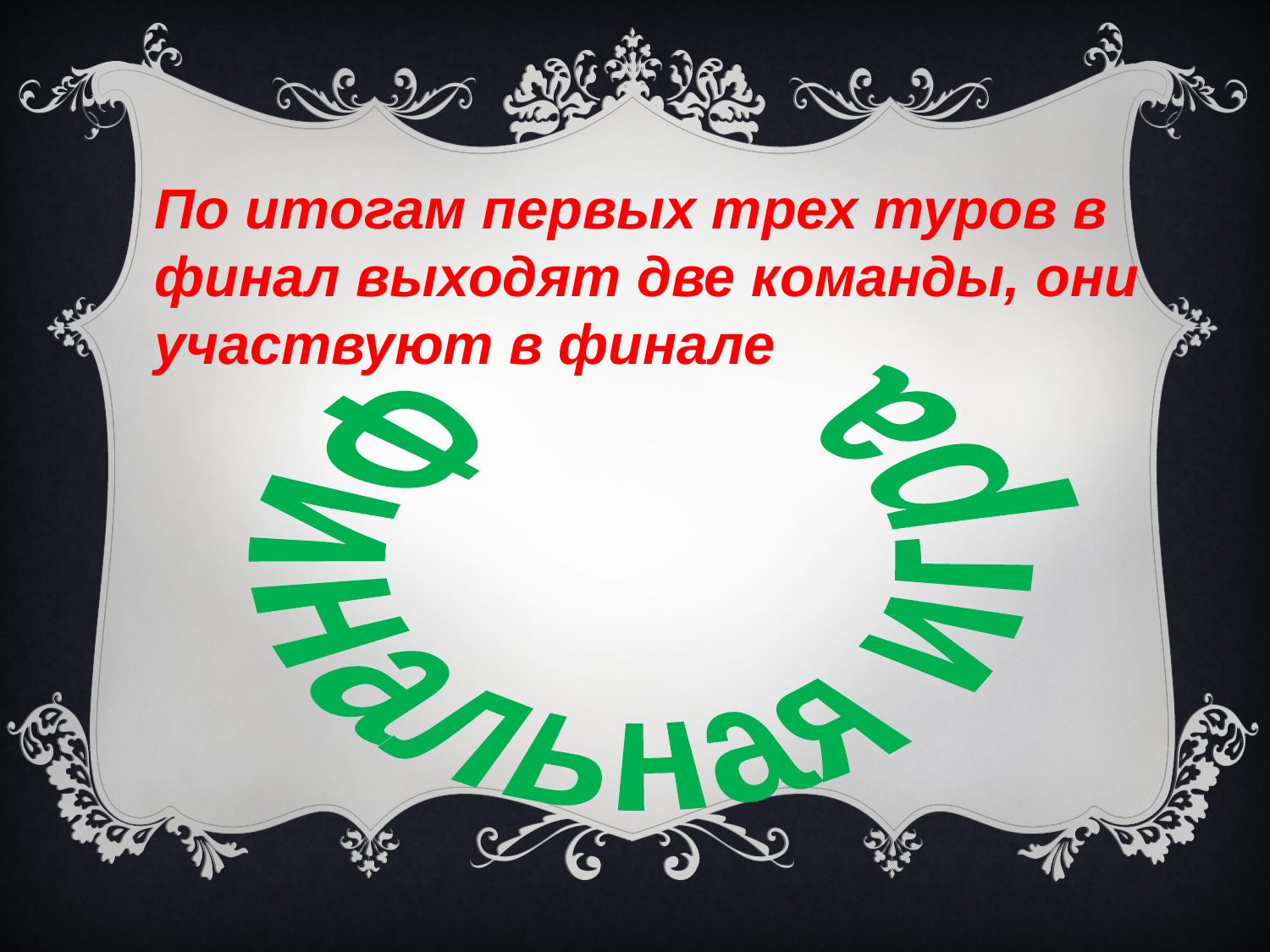

По итогам первых трех туров в финал выходят две команды, они участвуют в финале
Финальная игра